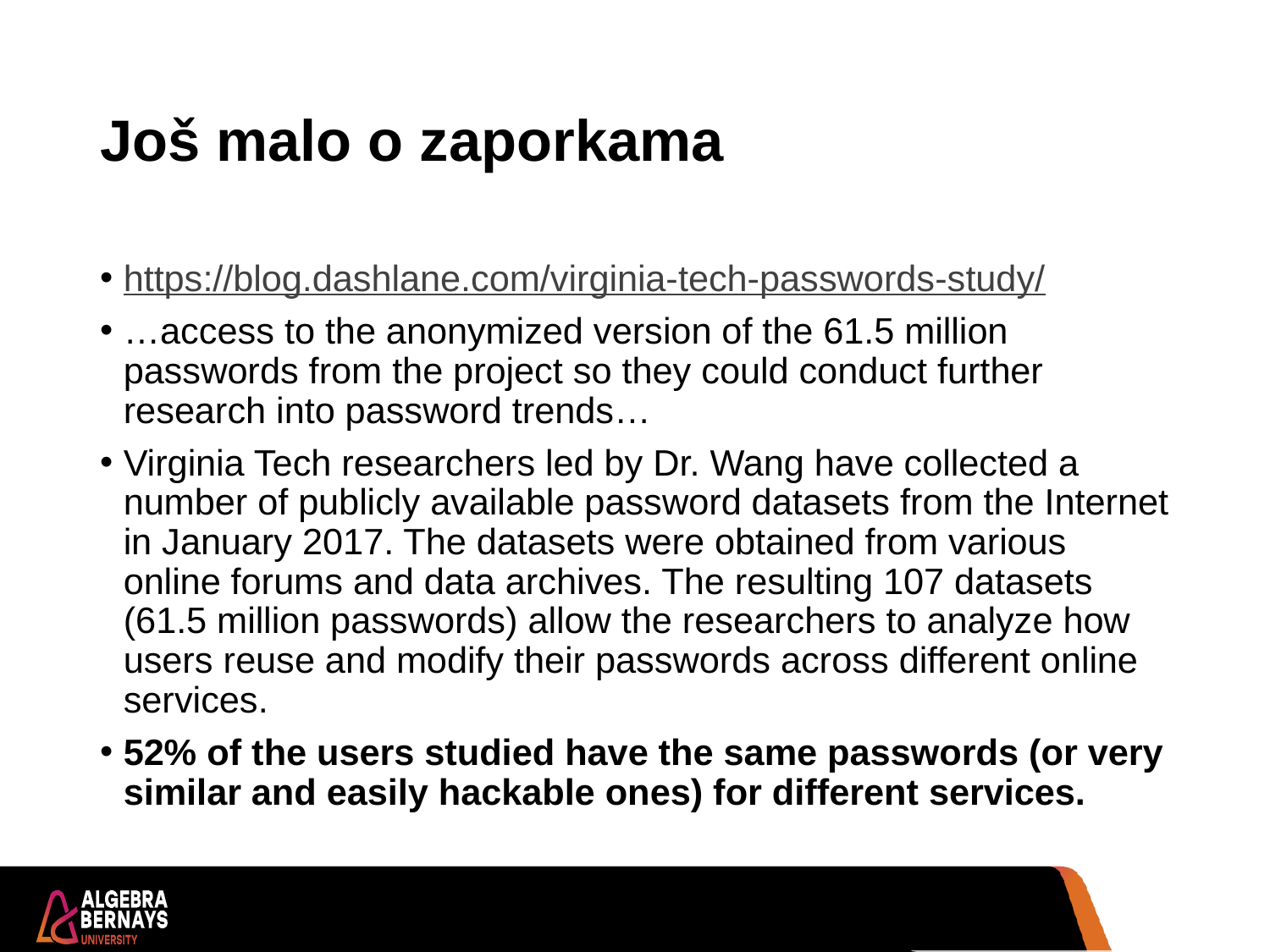

# Još malo o zaporkama
https://blog.dashlane.com/virginia-tech-passwords-study/
…access to the anonymized version of the 61.5 million passwords from the project so they could conduct further research into password trends…
Virginia Tech researchers led by Dr. Wang have collected a number of publicly available password datasets from the Internet in January 2017. The datasets were obtained from various online forums and data archives. The resulting 107 datasets (61.5 million passwords) allow the researchers to analyze how users reuse and modify their passwords across different online services.
52% of the users studied have the same passwords (or very similar and easily hackable ones) for different services.